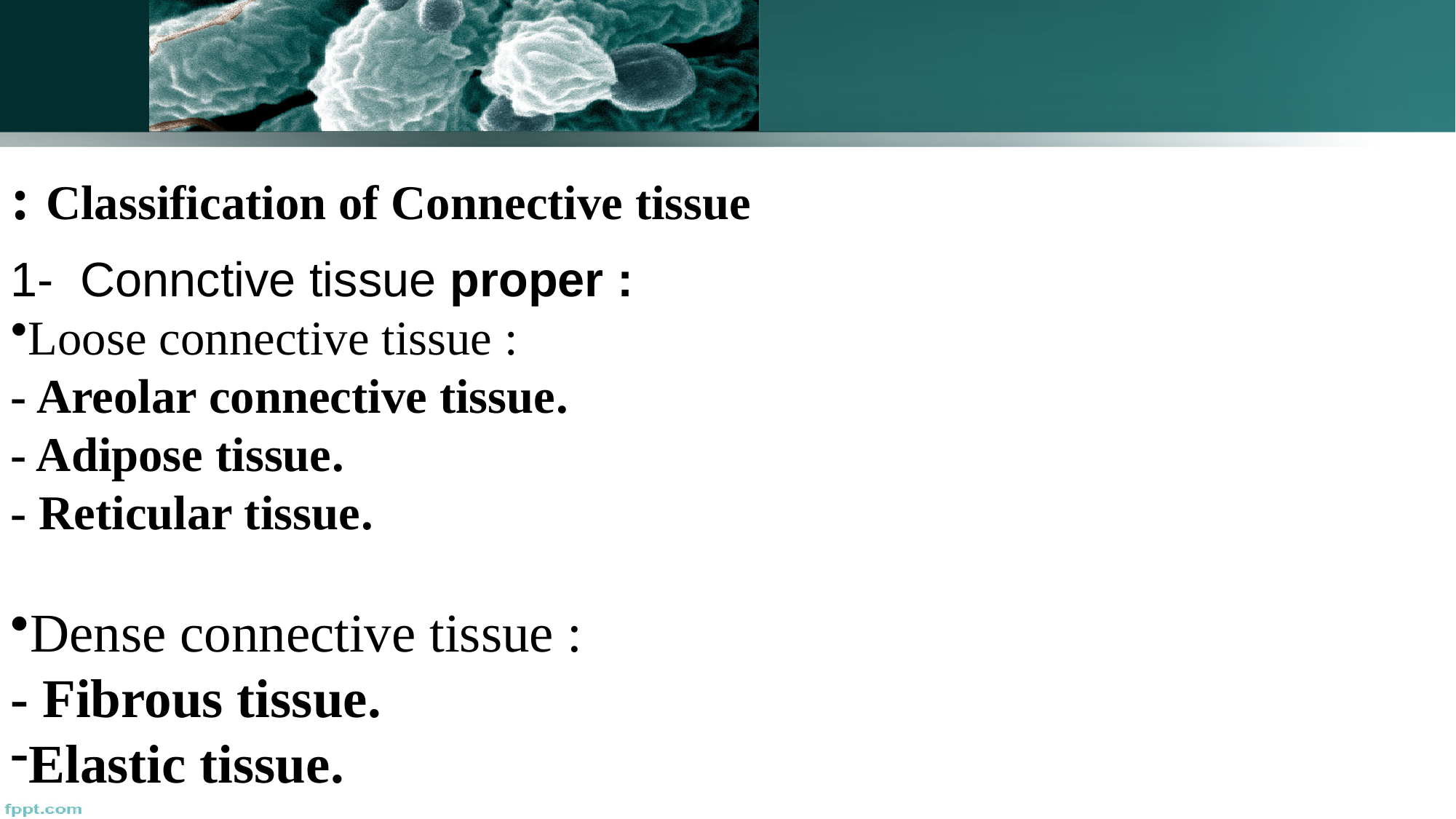

Classification of Connective tissue :
1-  Connctive tissue proper :
Loose connective tissue :
- Areolar connective tissue.
- Adipose tissue.
- Reticular tissue.

Dense connective tissue :
- Fibrous tissue.
Elastic tissue.